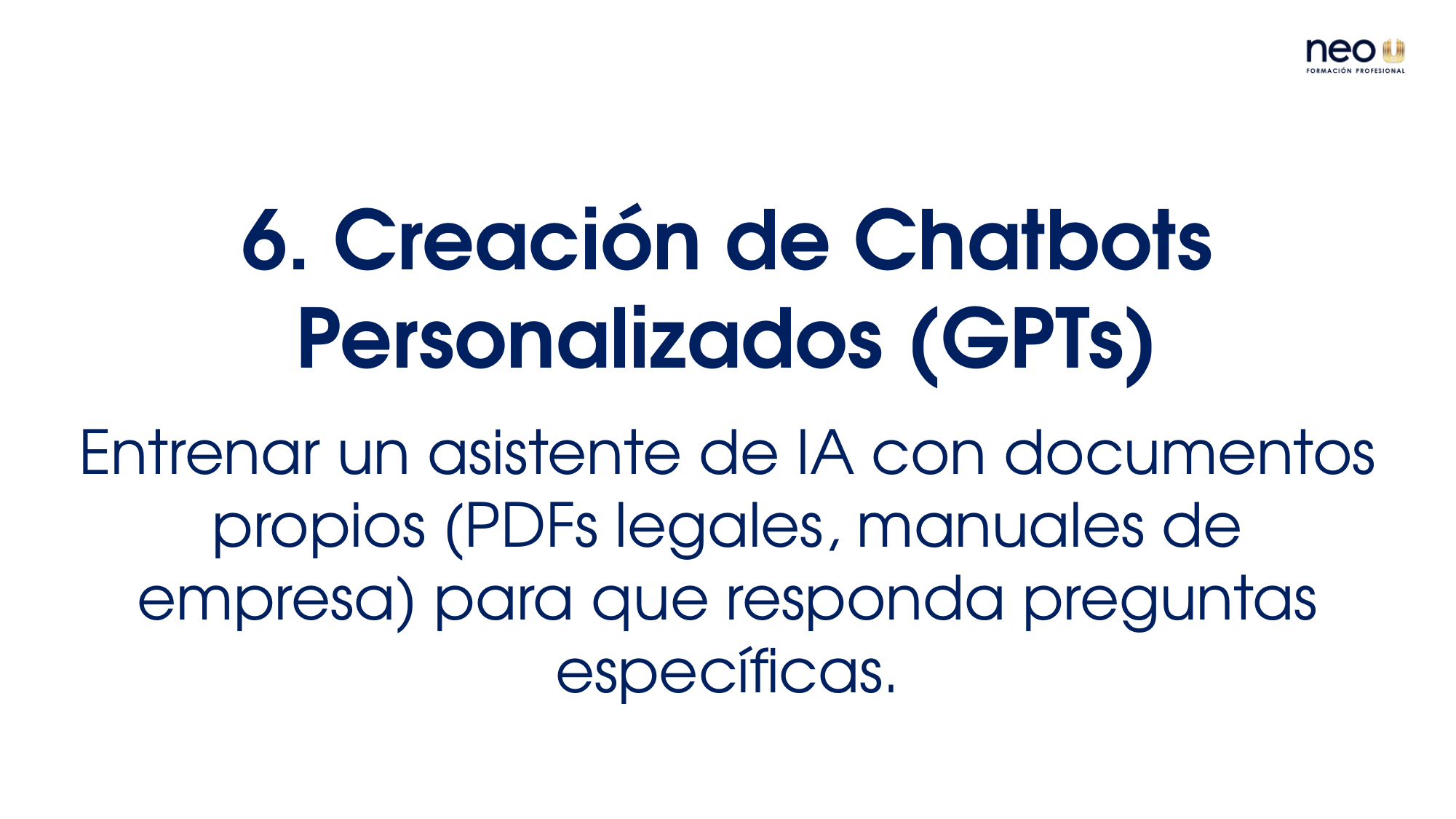

6. Creación de Chatbots Personalizados (GPTs)
Entrenar un asistente de IA con documentos propios (PDFs legales, manuales de empresa) para que responda preguntas específicas.